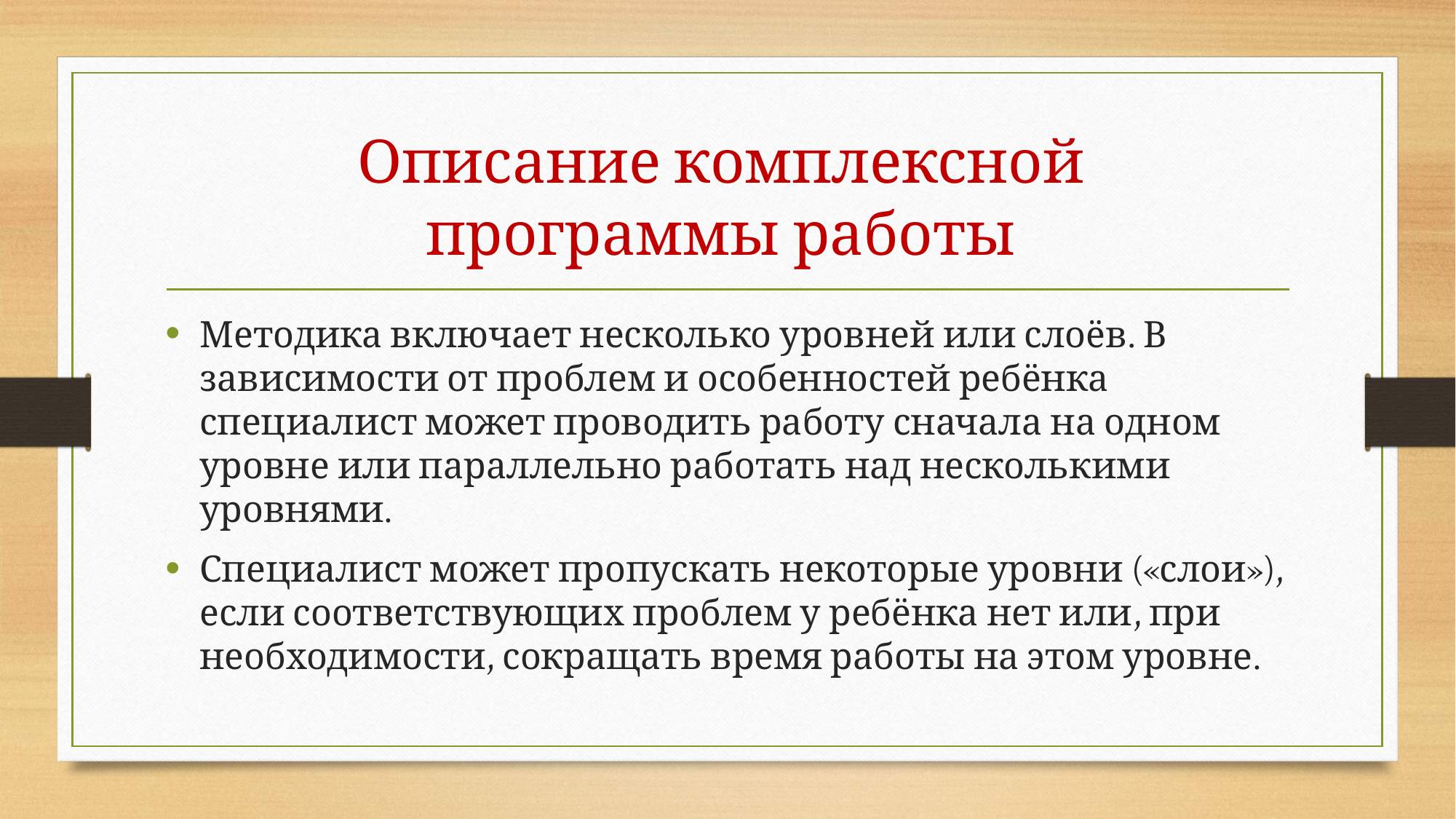

# Описание комплексной программы работы
Методика включает несколько уровней или слоёв. В зависимости от проблем и особенностей ребёнка специалист может проводить работу сначала на одном уровне или параллельно работать над несколькими уровнями.
Специалист может пропускать некоторые уровни («слои»), если соответствующих проблем у ребёнка нет или, при необходимости, сокращать время работы на этом уровне.